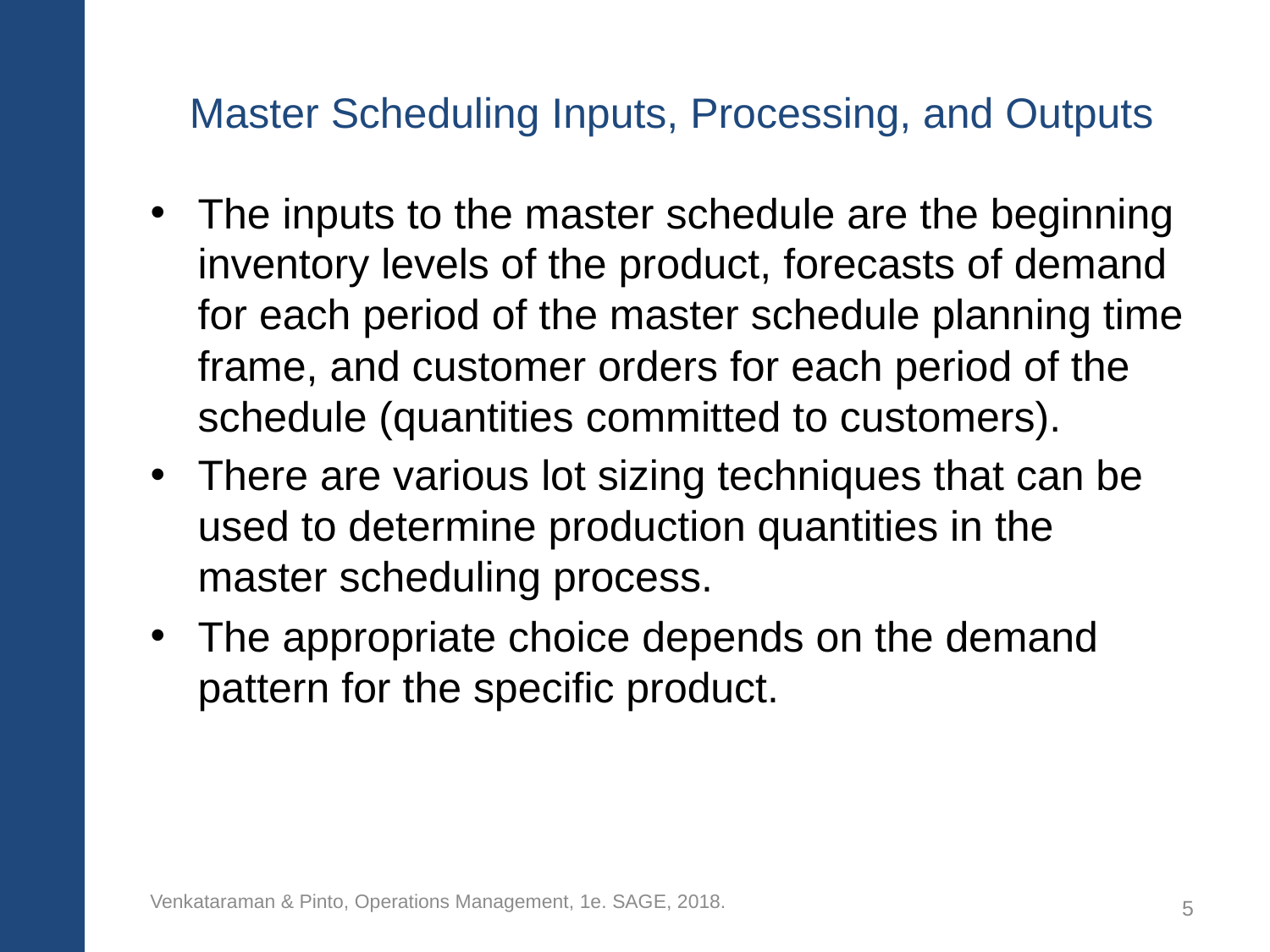

# Master Scheduling Inputs, Processing, and Outputs
The inputs to the master schedule are the beginning inventory levels of the product, forecasts of demand for each period of the master schedule planning time frame, and customer orders for each period of the schedule (quantities committed to customers).
There are various lot sizing techniques that can be used to determine production quantities in the master scheduling process.
The appropriate choice depends on the demand pattern for the specific product.
Venkataraman & Pinto, Operations Management, 1e. SAGE, 2018.
5